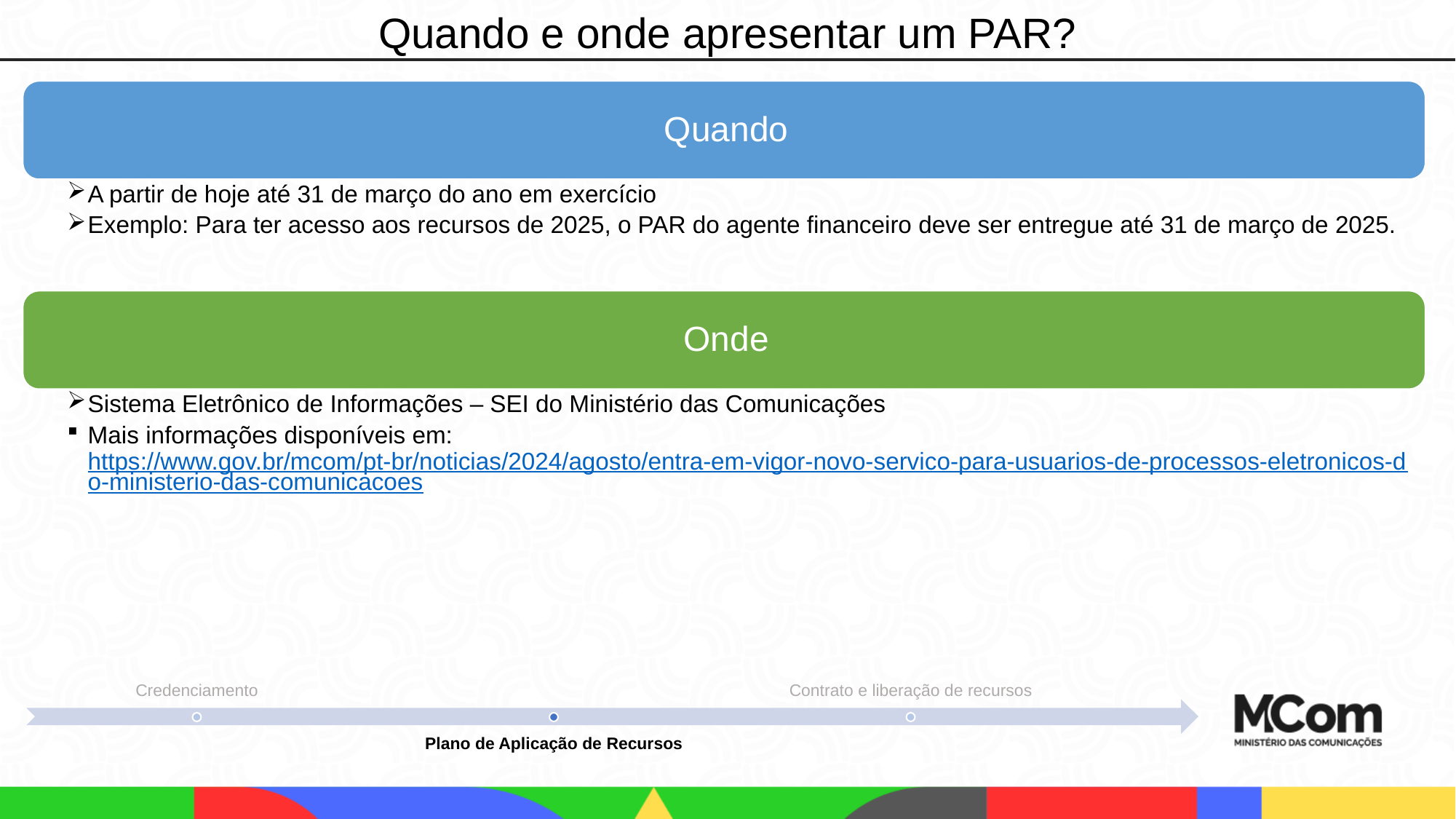

Quando e onde apresentar um PAR?
Quando
A partir de hoje até 31 de março do ano em exercício
Exemplo: Para ter acesso aos recursos de 2025, o PAR do agente financeiro deve ser entregue até 31 de março de 2025.
Onde
Sistema Eletrônico de Informações – SEI do Ministério das Comunicações
Mais informações disponíveis em: https://www.gov.br/mcom/pt-br/noticias/2024/agosto/entra-em-vigor-novo-servico-para-usuarios-de-processos-eletronicos-do-ministerio-das-comunicacoes
Credenciamento
Plano de Aplicação de Recursos
Contrato e liberação de recursos